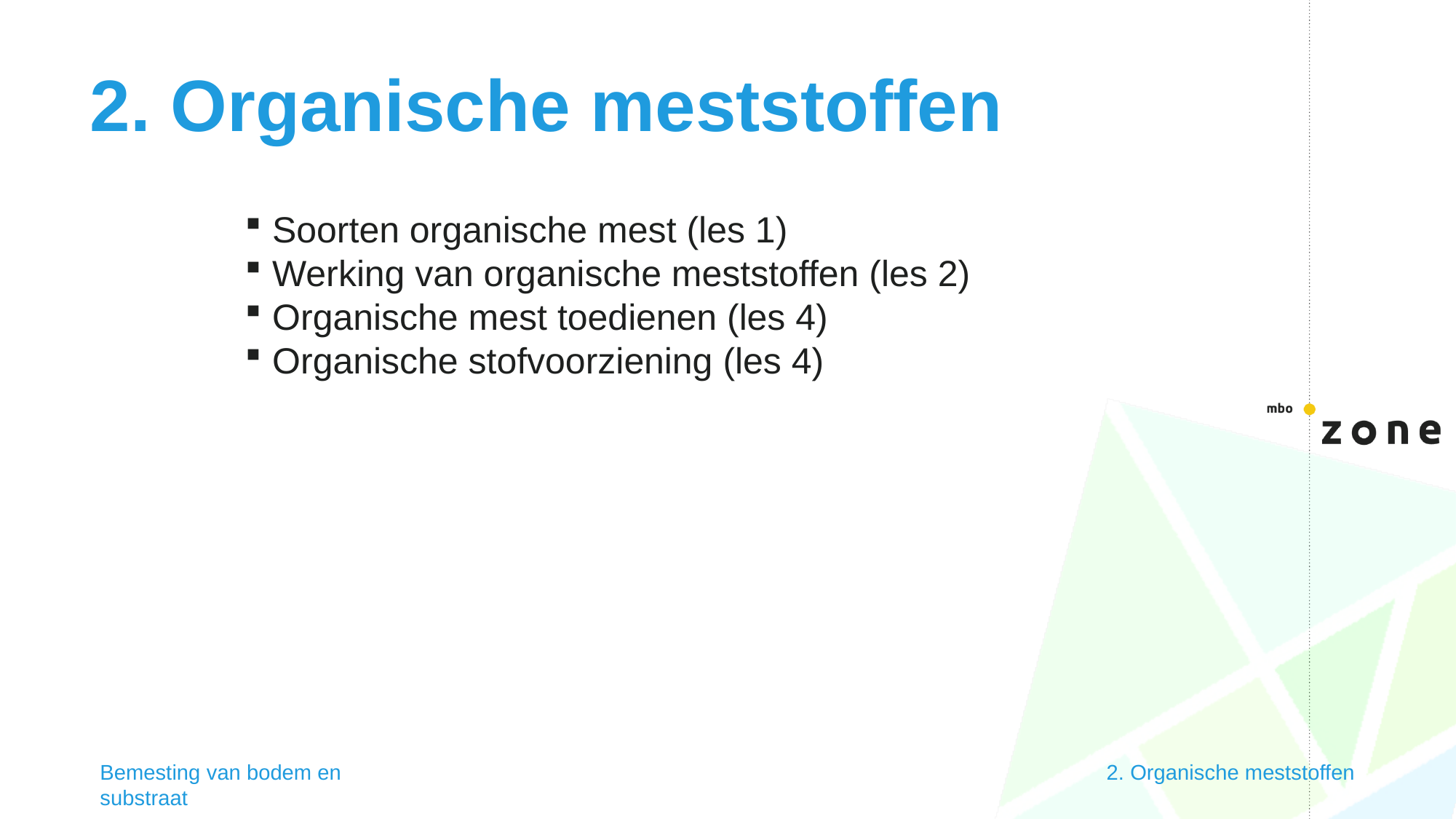

# 2. Organische meststoffen
Soorten organische mest (les 1)
Werking van organische meststoffen (les 2)
Organische mest toedienen (les 4)
Organische stofvoorziening (les 4)
Bemesting van bodem en substraat

2. Organische meststoffen